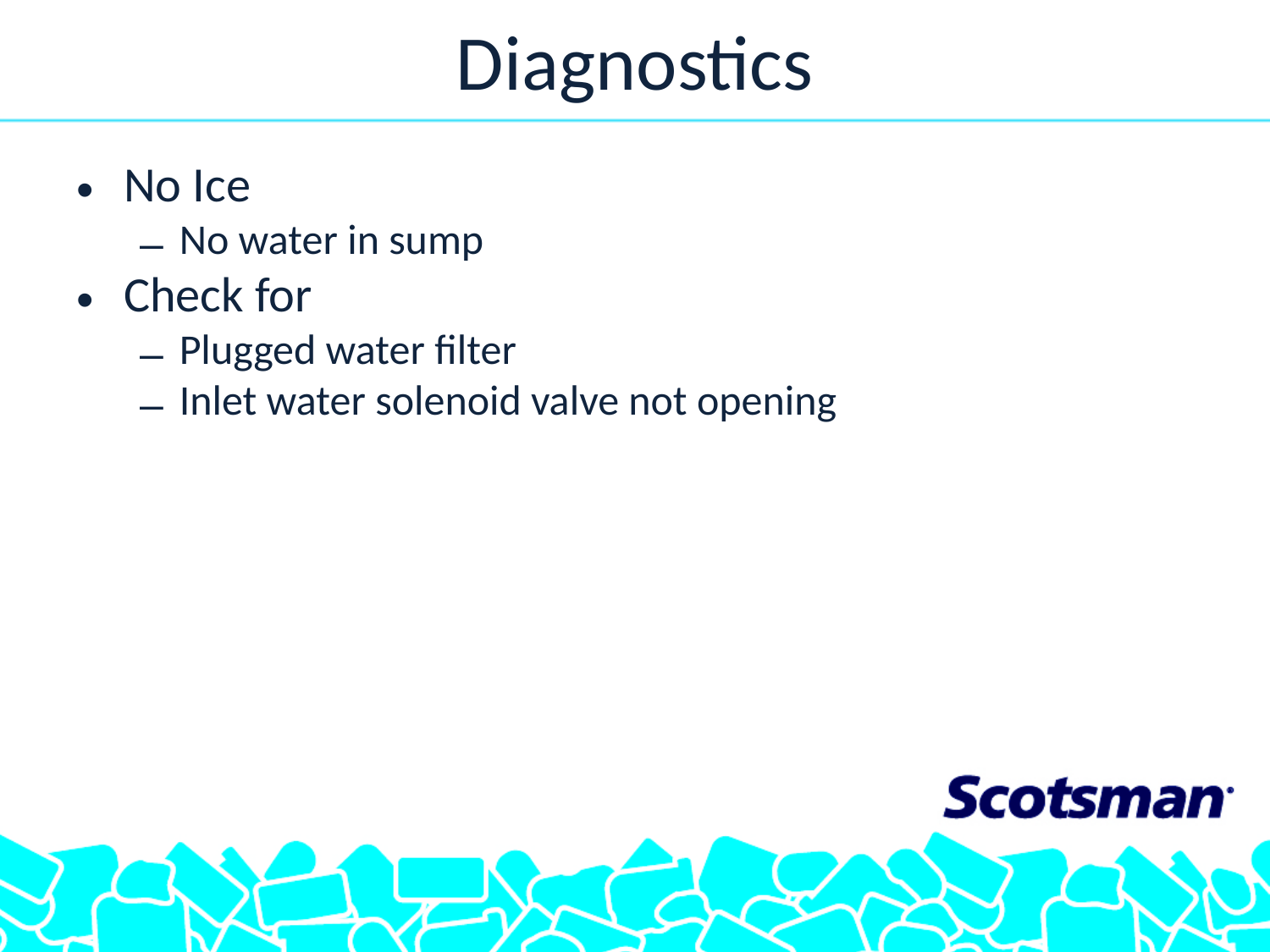

# Diagnostics
No Ice
No water in sump
Check for
Plugged water filter
Inlet water solenoid valve not opening